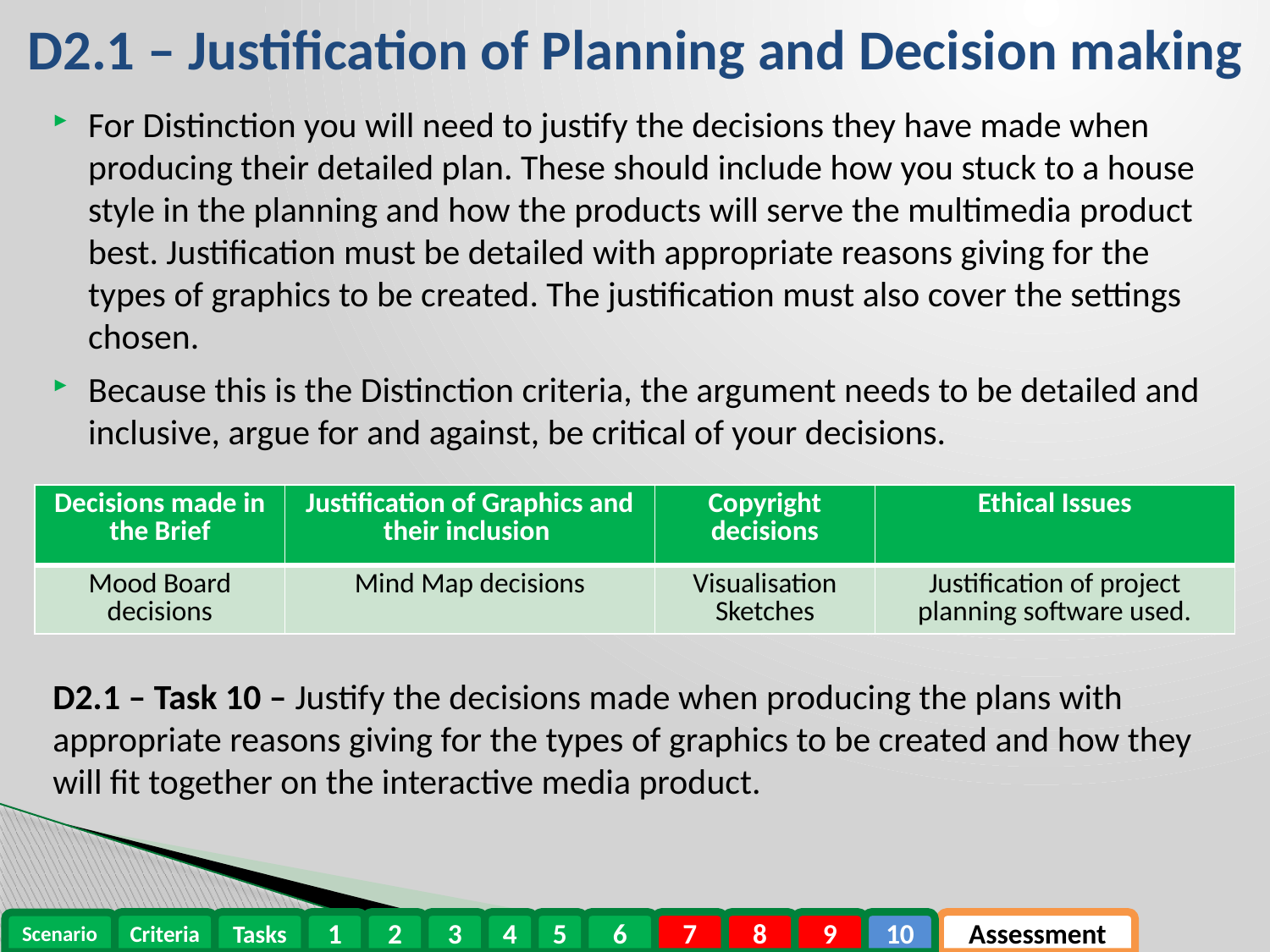

D2.1 – Justification of Planning and Decision making
For Distinction you will need to justify the decisions they have made when producing their detailed plan. These should include how you stuck to a house style in the planning and how the products will serve the multimedia product best. Justification must be detailed with appropriate reasons giving for the types of graphics to be created. The justification must also cover the settings chosen.
Because this is the Distinction criteria, the argument needs to be detailed and inclusive, argue for and against, be critical of your decisions.

D2.1 – Task 10 – Justify the decisions made when producing the plans with appropriate reasons giving for the types of graphics to be created and how they will fit together on the interactive media product.
| Decisions made in the Brief | Justification of Graphics and their inclusion | Copyright decisions | Ethical Issues |
| --- | --- | --- | --- |
| Mood Board decisions | Mind Map decisions | Visualisation Sketches | Justification of project planning software used. |